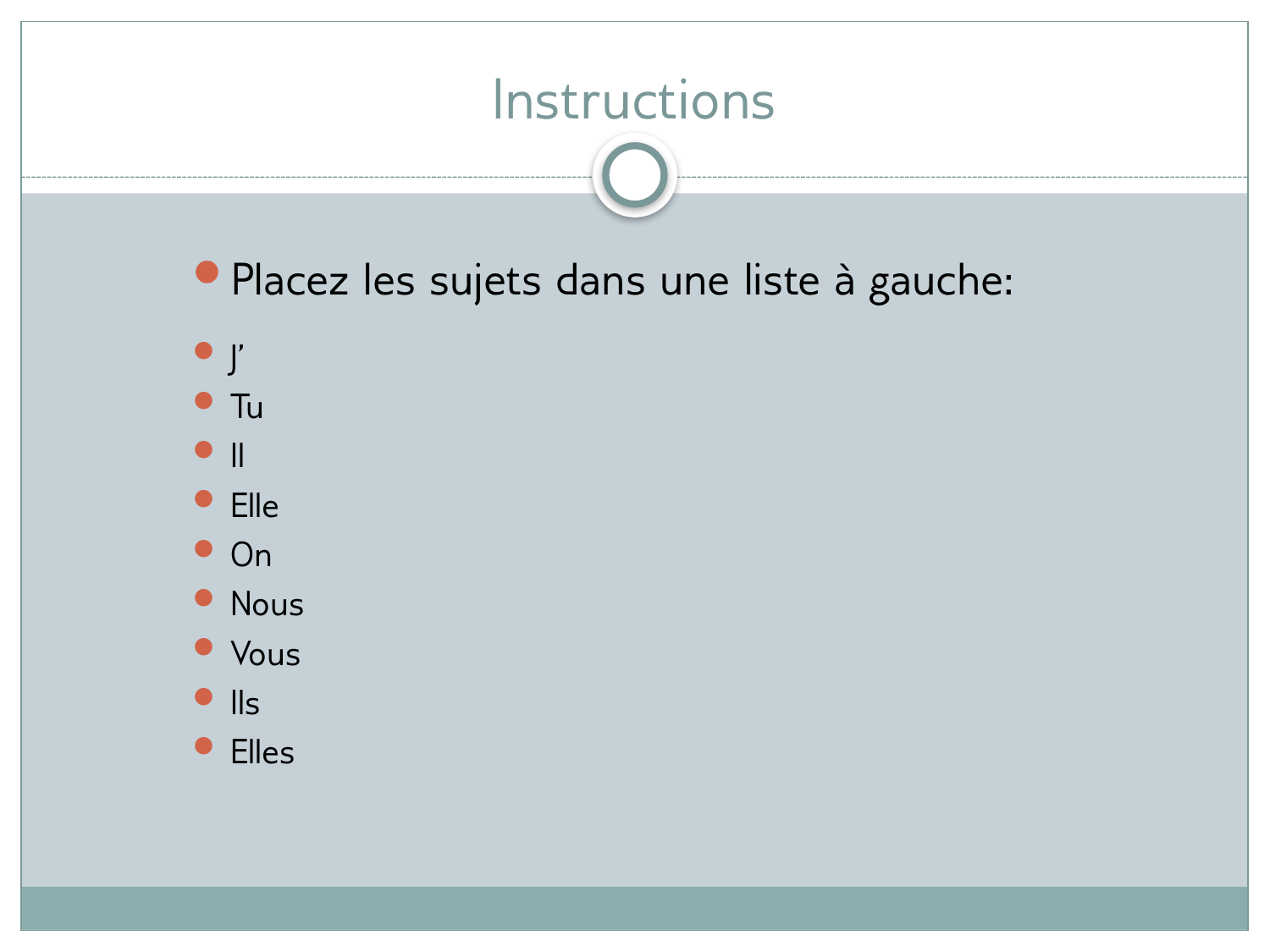

# Instructions
Placez les sujets dans une liste à gauche:

J’
Tu
Il
Elle
On
Nous
Vous
Ils
Elles